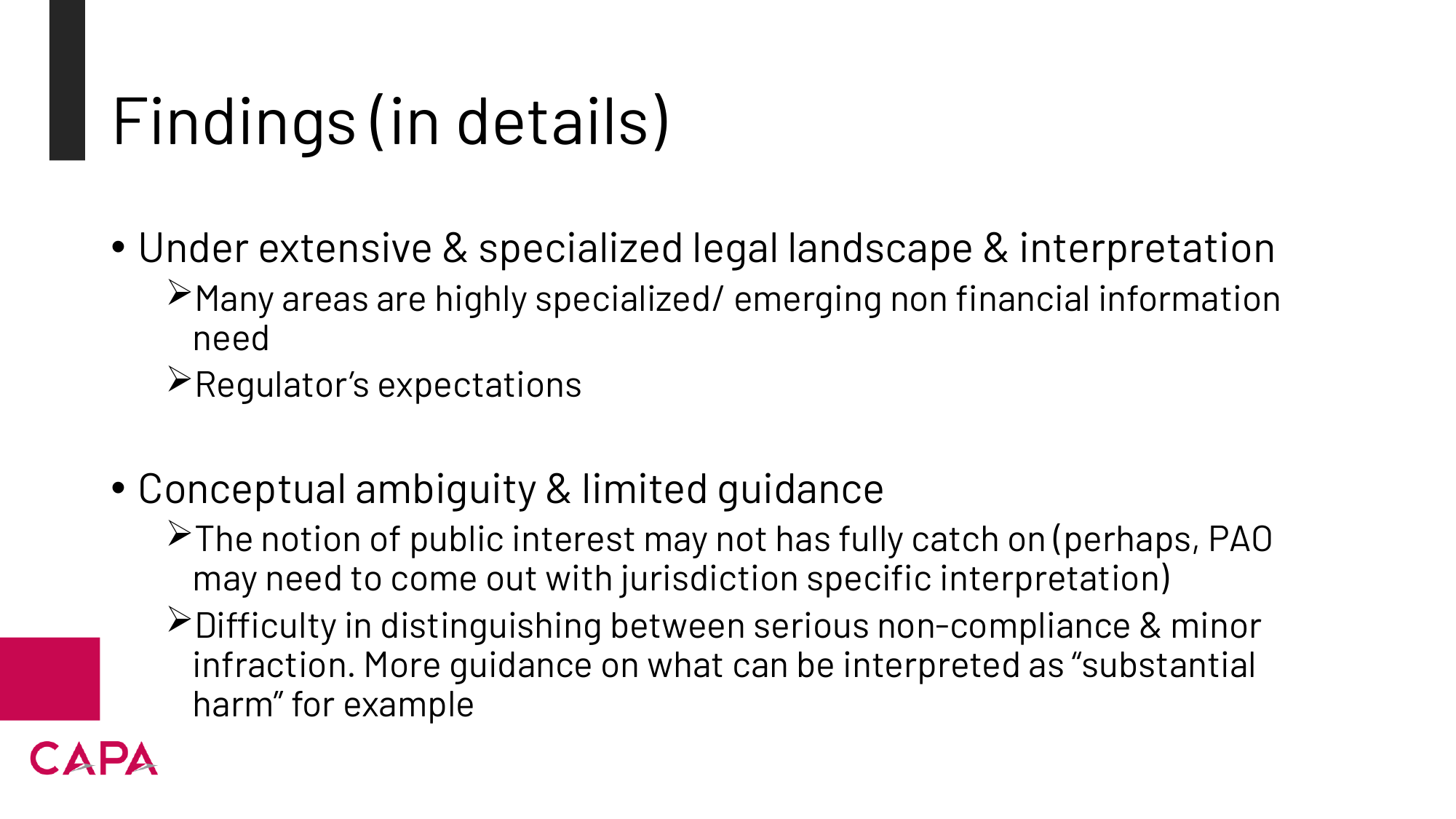

# Findings (in details)
Under extensive & specialized legal landscape & interpretation
Many areas are highly specialized/ emerging non financial information need
Regulator’s expectations

Conceptual ambiguity & limited guidance
The notion of public interest may not has fully catch on (perhaps, PAO may need to come out with jurisdiction specific interpretation)
Difficulty in distinguishing between serious non-compliance & minor infraction. More guidance on what can be interpreted as “substantial harm” for example